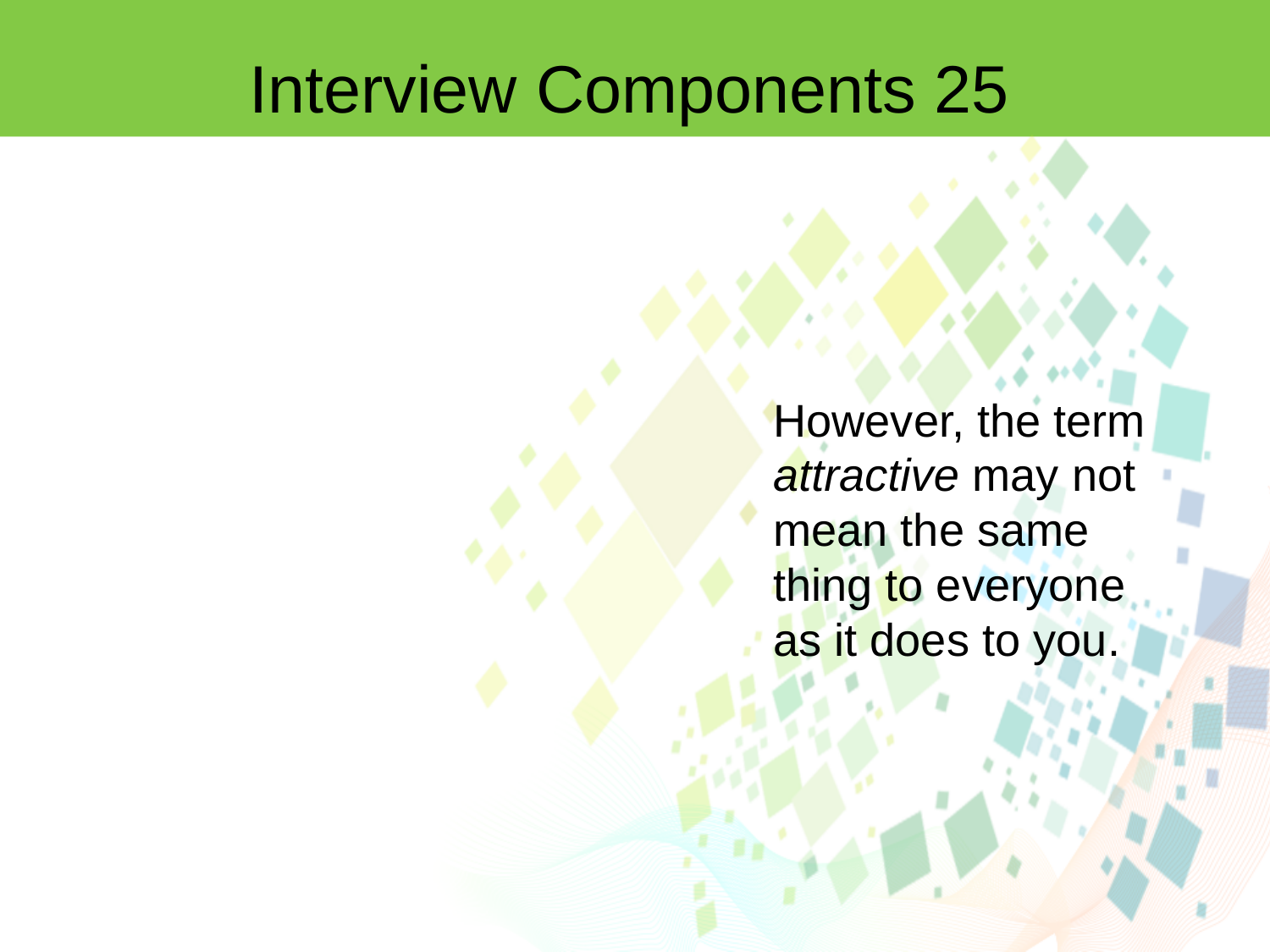

Interview Components 25
However, the term attractive may not mean the same thing to everyone as it does to you.